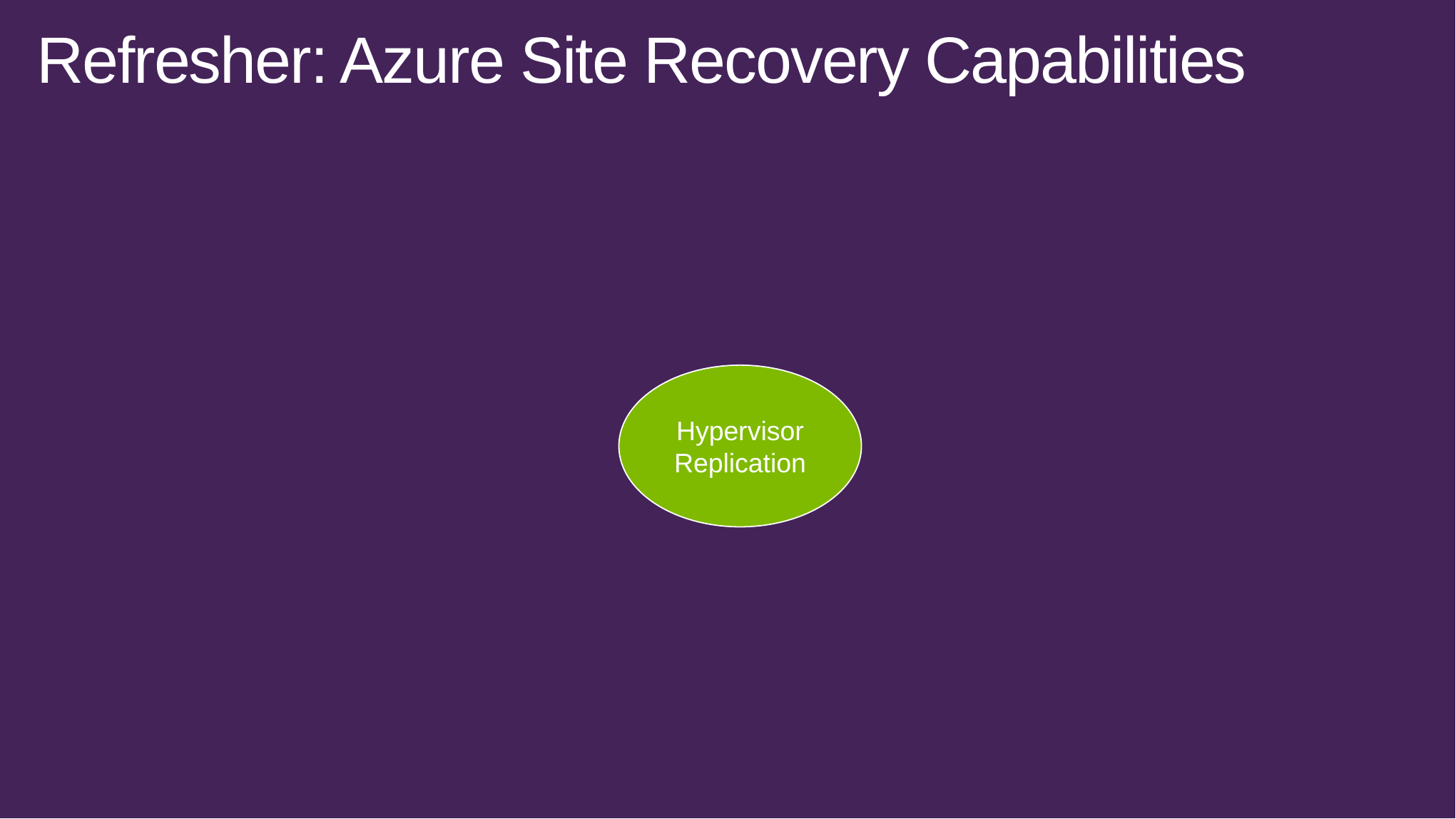

# Refresher: Azure Site Recovery Capabilities
Hypervisor Replication